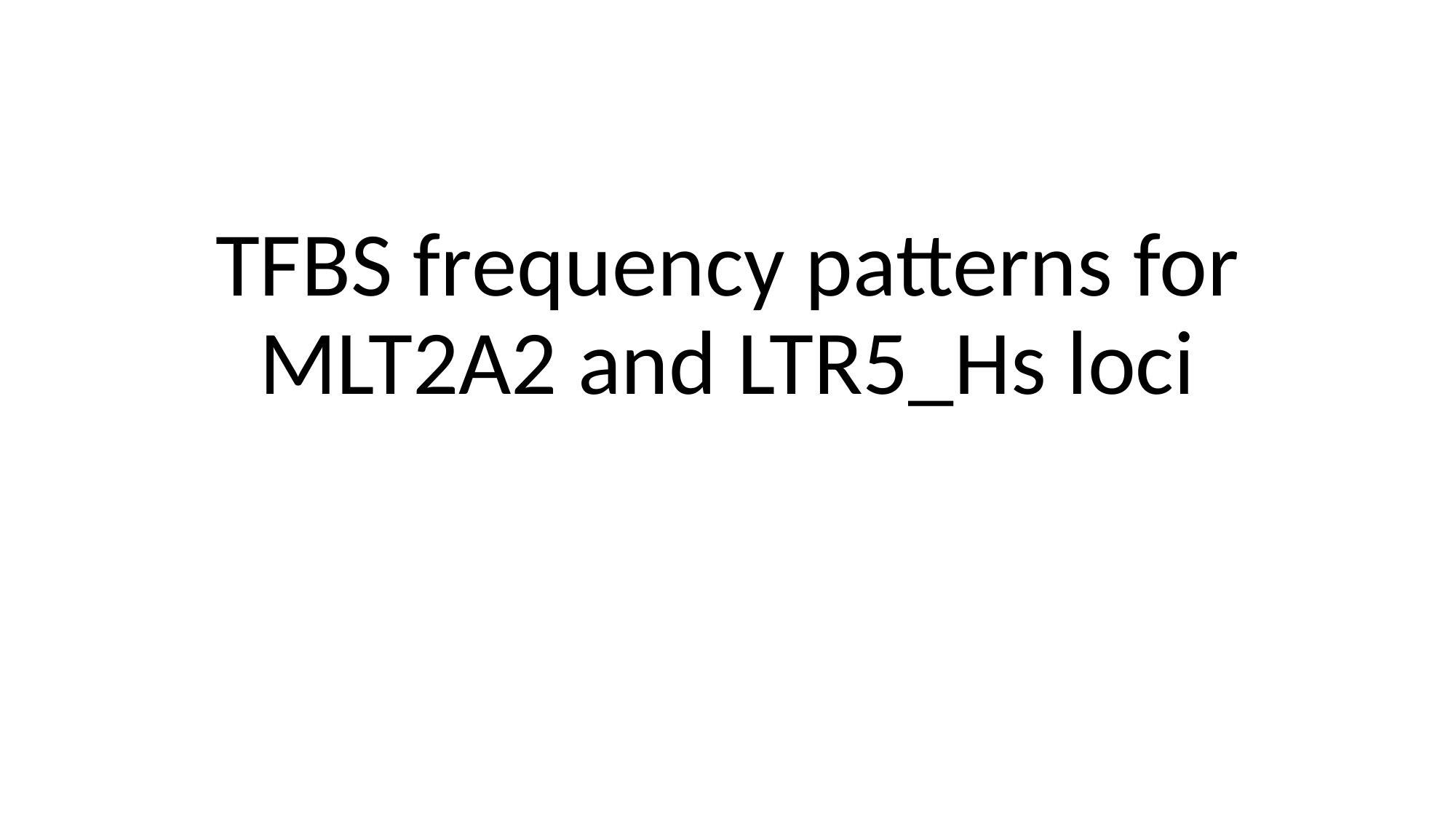

# TFBS frequency patterns for MLT2A2 and LTR5_Hs loci